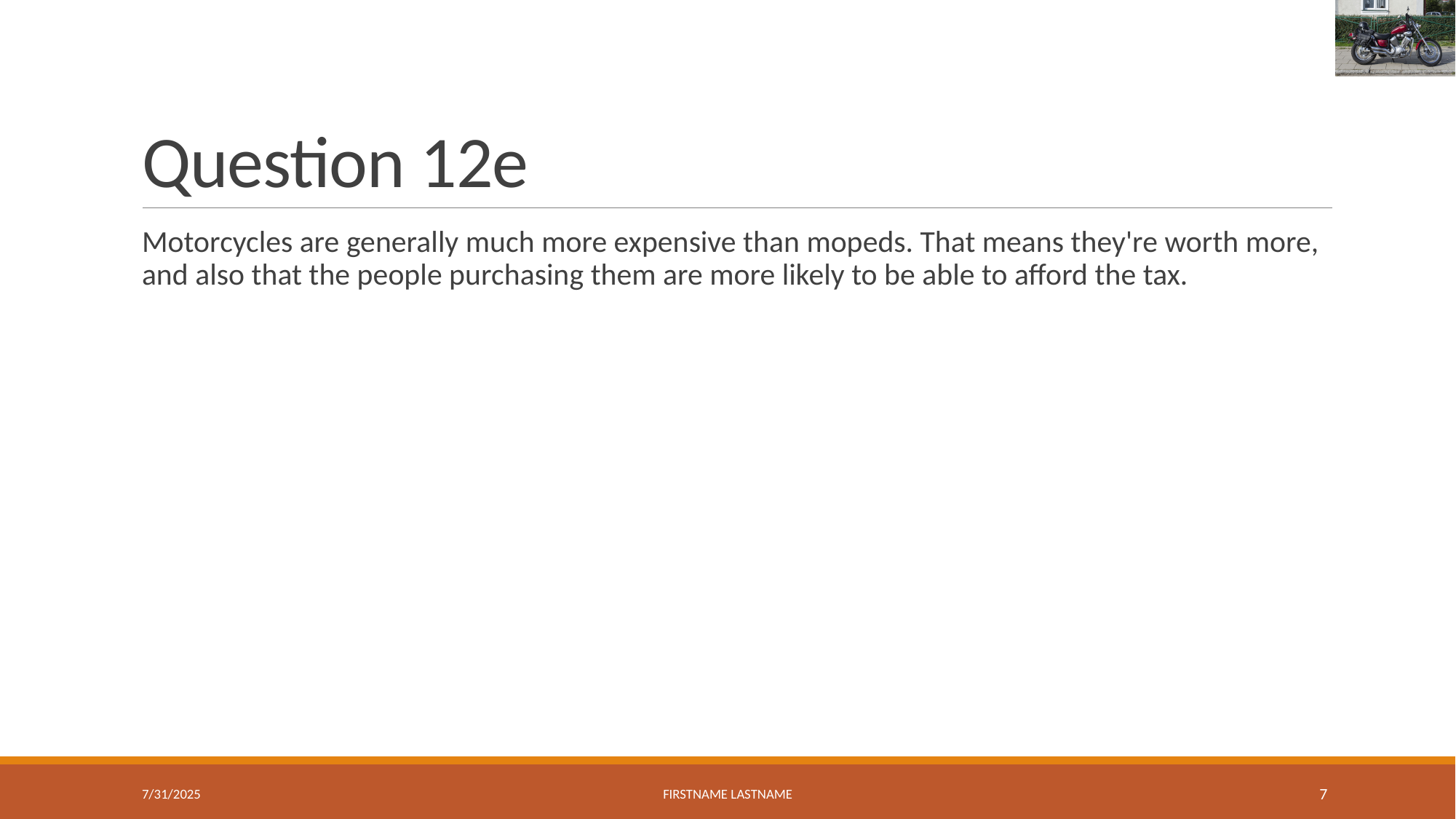

# Question 12e
Motorcycles are generally much more expensive than mopeds. That means they're worth more, and also that the people purchasing them are more likely to be able to afford the tax.
7/31/2025
Firstname Lastname
7